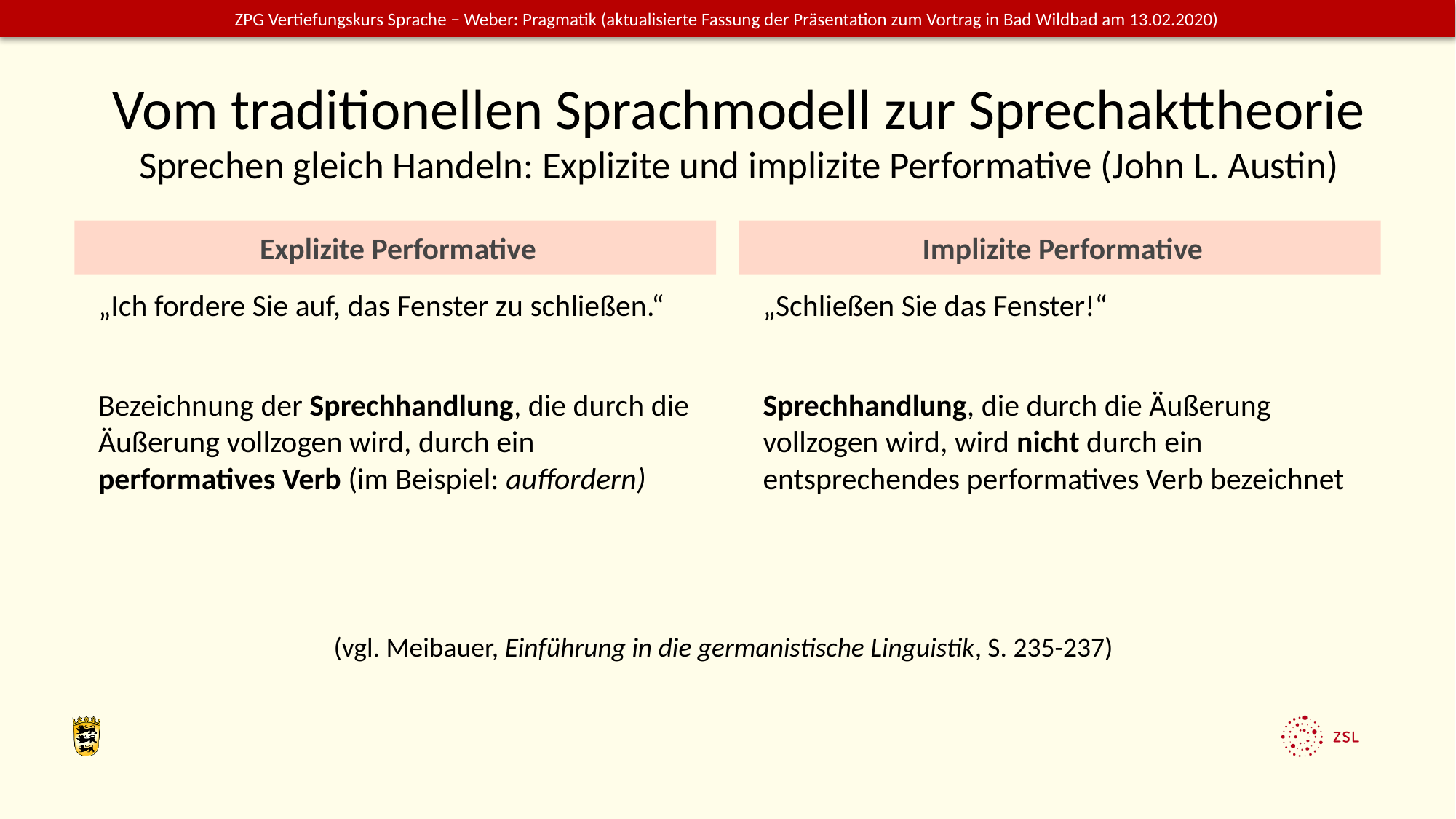

# Vom traditionellen Sprachmodell zur Sprechakttheorie Sprechen gleich Handeln: Explizite und implizite Performative (John L. Austin)
Explizite Performative
Implizite Performative
„Ich fordere Sie auf, das Fenster zu schließen.“

Bezeichnung der Sprechhandlung, die durch die Äußerung vollzogen wird, durch ein performatives Verb (im Beispiel: auffordern)
„Schließen Sie das Fenster!“

Sprechhandlung, die durch die Äußerung vollzogen wird, wird nicht durch ein entsprechendes performatives Verb bezeichnet
(vgl. Meibauer, Einführung in die germanistische Linguistik, S. 235-237)